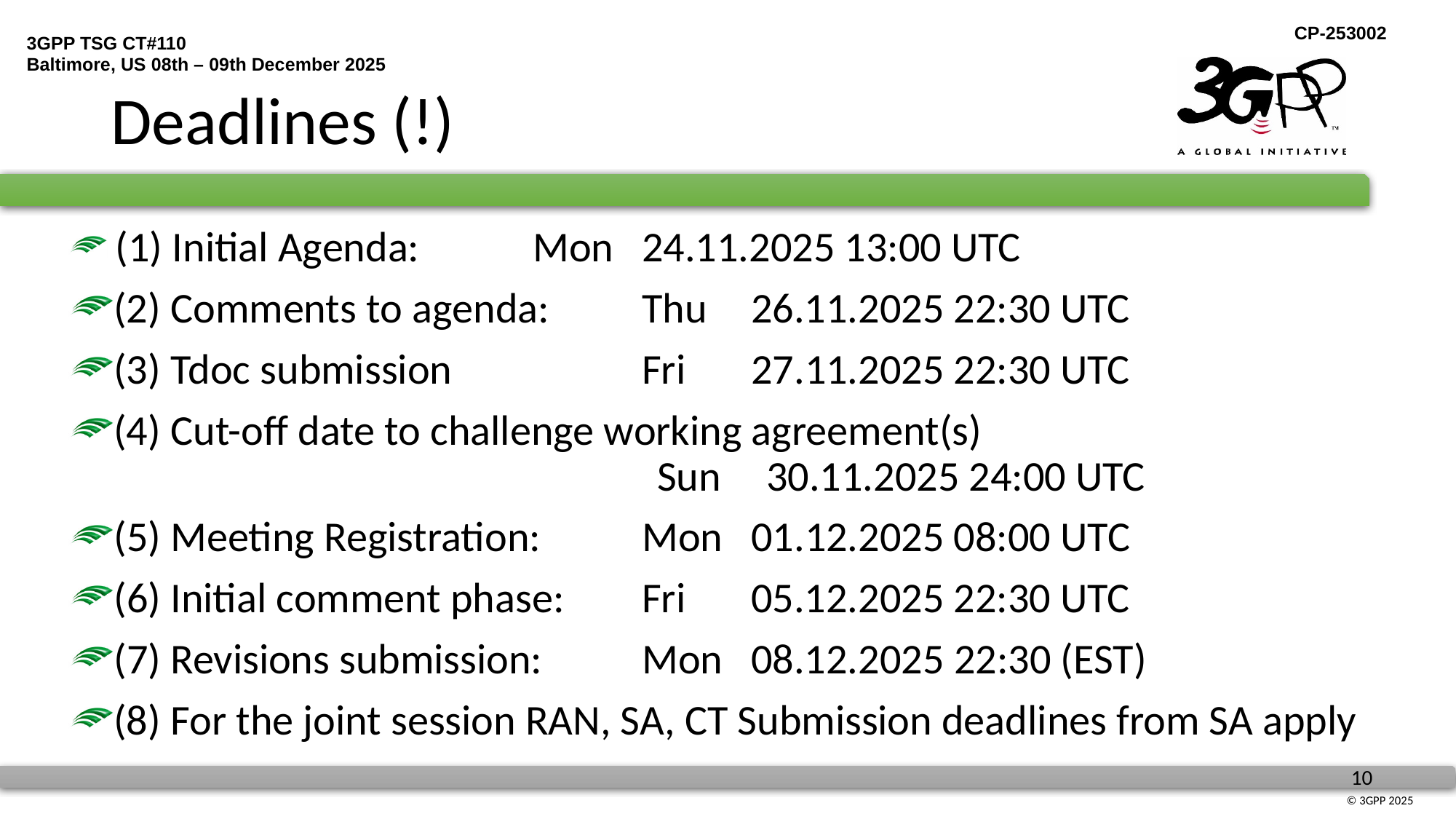

# Deadlines (!)
 (1) Initial Agenda:		Mon	24.11.2025 13:00 UTC
(2) Comments to agenda:	Thu 	26.11.2025 22:30 UTC
(3) Tdoc submission		Fri 	27.11.2025 22:30 UTC
(4) Cut-off date to challenge working agreement(s)
					Sun 	30.11.2025 24:00 UTC
(5) Meeting Registration:	Mon	01.12.2025 08:00 UTC
(6) Initial comment phase:	Fri 	05.12.2025 22:30 UTC
(7) Revisions submission: 	Mon	08.12.2025 22:30 (EST)
(8) For the joint session RAN, SA, CT Submission deadlines from SA apply